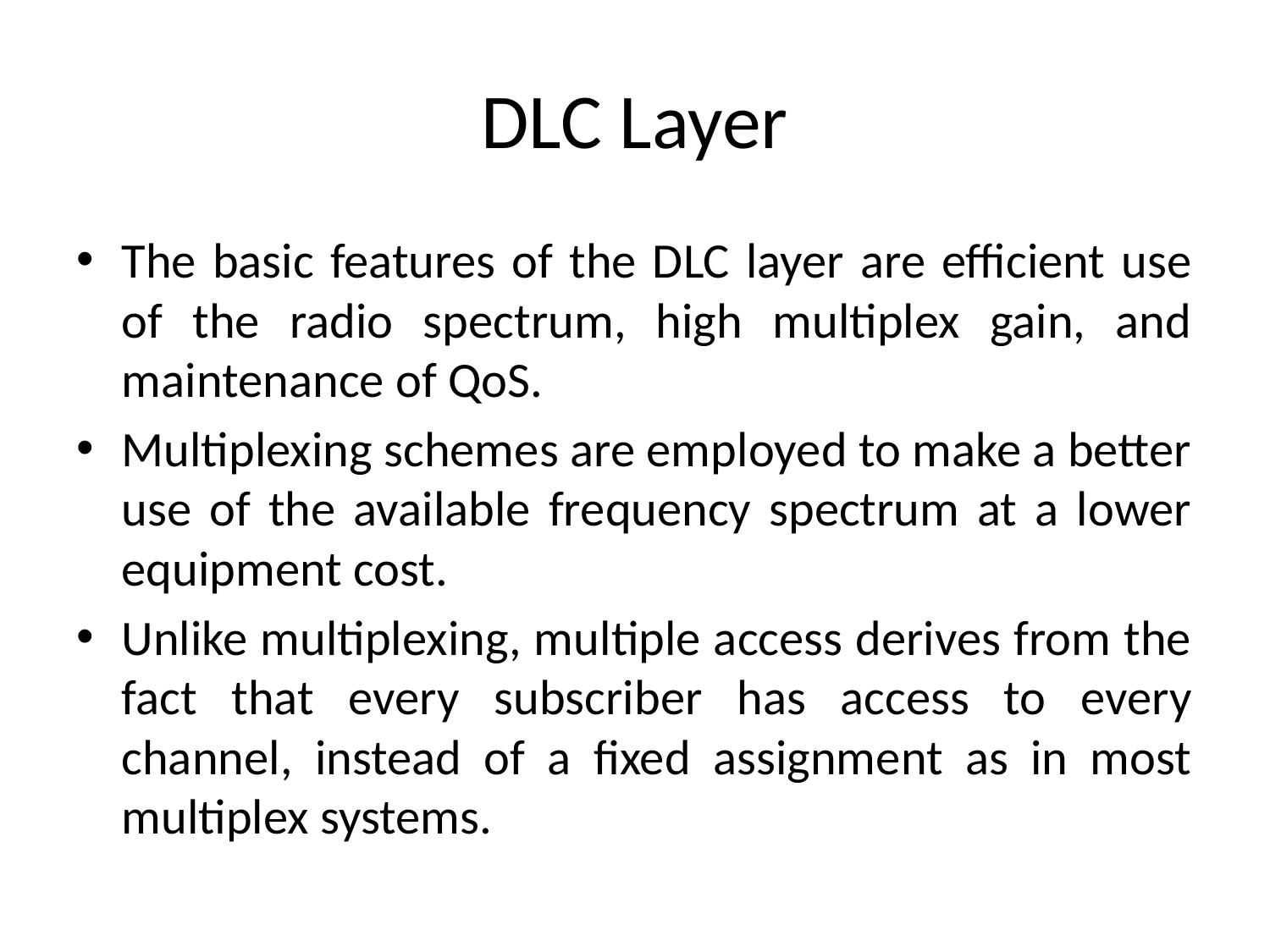

# DLC Layer
The basic features of the DLC layer are efficient use of the radio spectrum, high multiplex gain, and maintenance of QoS.
Multiplexing schemes are employed to make a better use of the available frequency spectrum at a lower equipment cost.
Unlike multiplexing, multiple access derives from the fact that every subscriber has access to every channel, instead of a fixed assignment as in most multiplex systems.